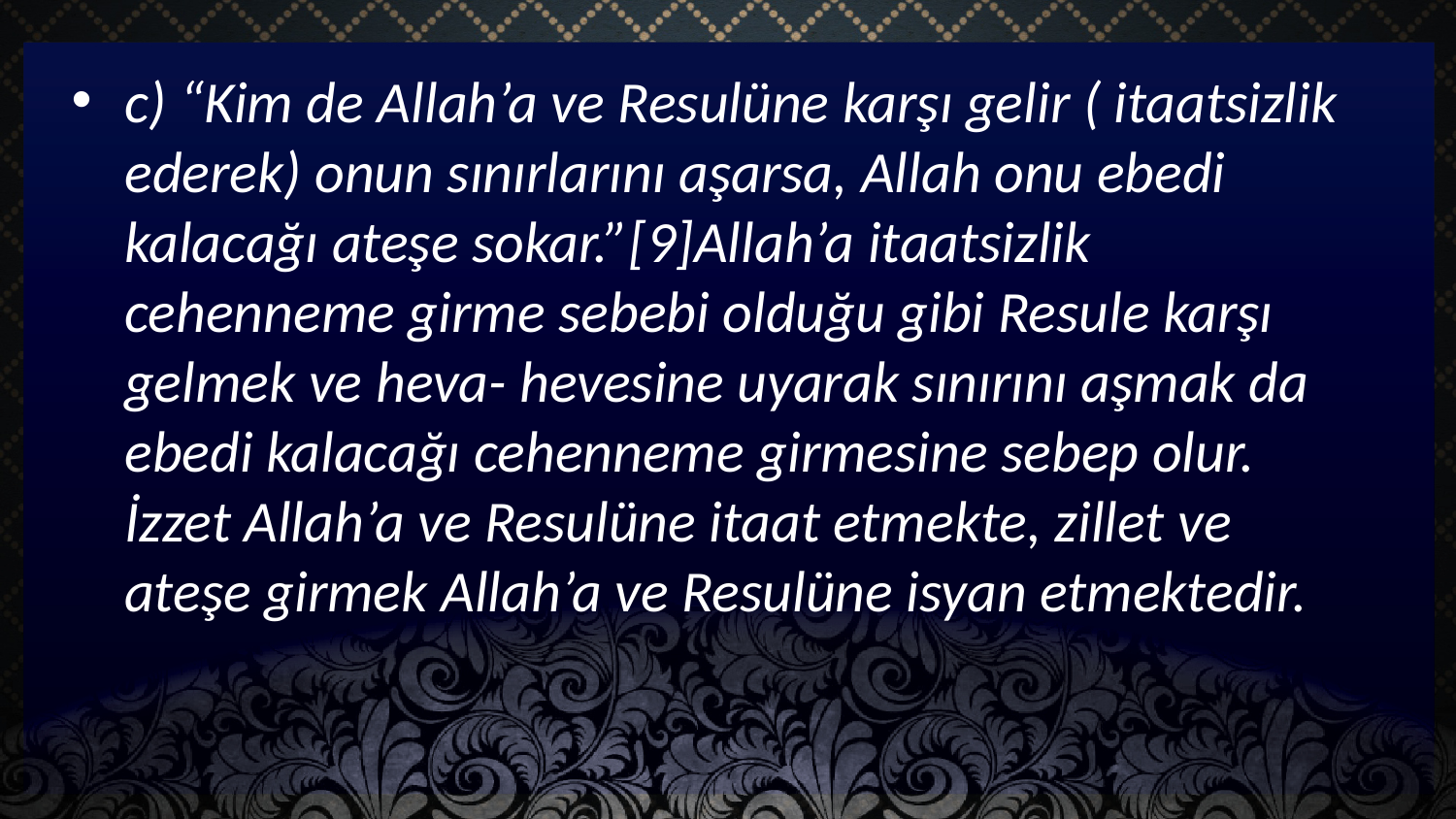

c) “Kim de Allah’a ve Resulüne karşı gelir ( itaatsizlik ederek) onun sınırlarını aşarsa, Allah onu ebedi kalacağı ateşe sokar.”[9]Allah’a itaatsizlik cehenneme girme sebebi olduğu gibi Resule karşı gelmek ve heva- hevesine uyarak sınırını aşmak da ebedi kalacağı cehenneme girmesine sebep olur. İzzet Allah’a ve Resulüne itaat etmekte, zillet ve ateşe girmek Allah’a ve Resulüne isyan etmektedir.